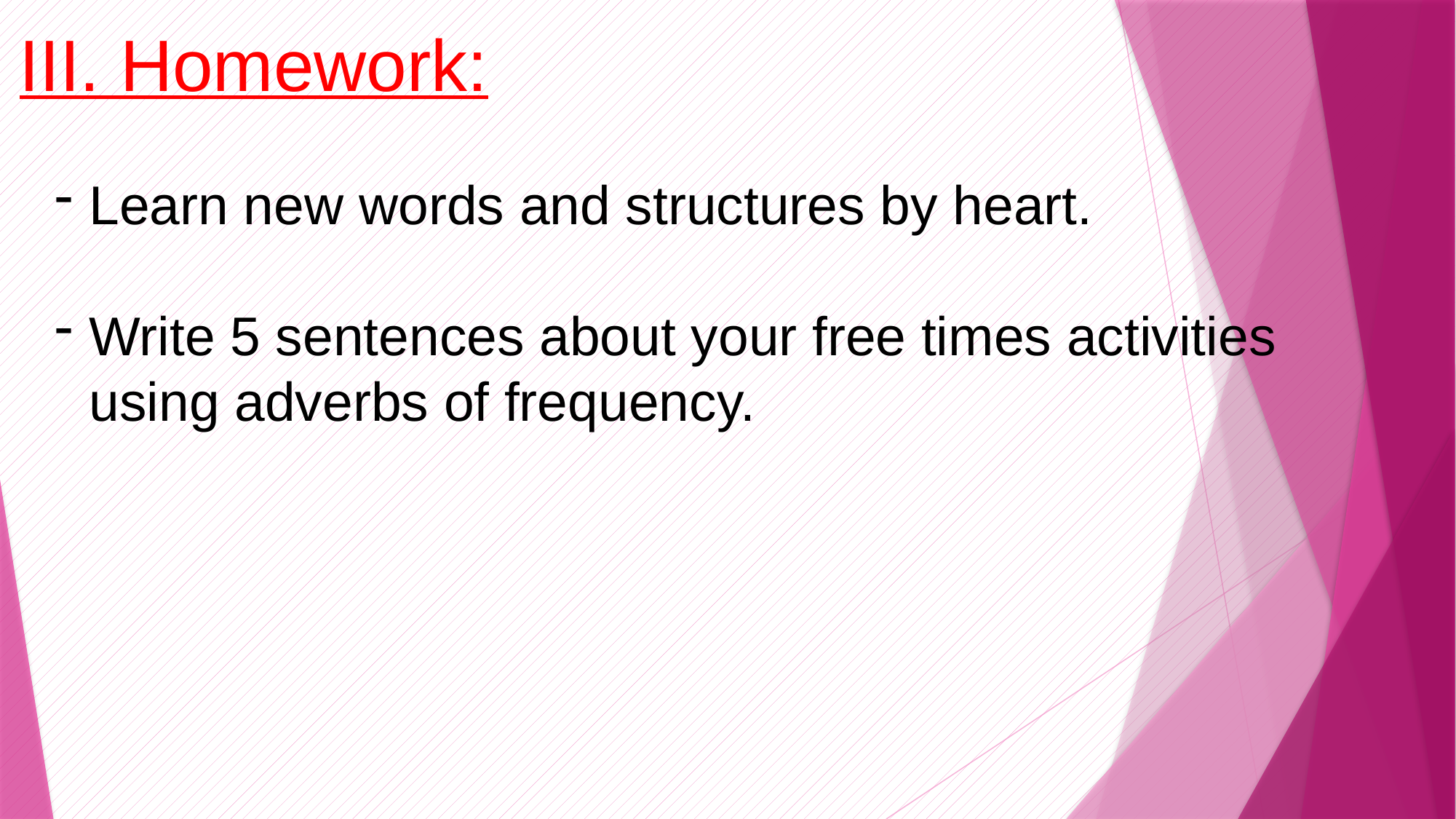

III. Homework:
Learn new words and structures by heart.

Write 5 sentences about your free times activities using adverbs of frequency.